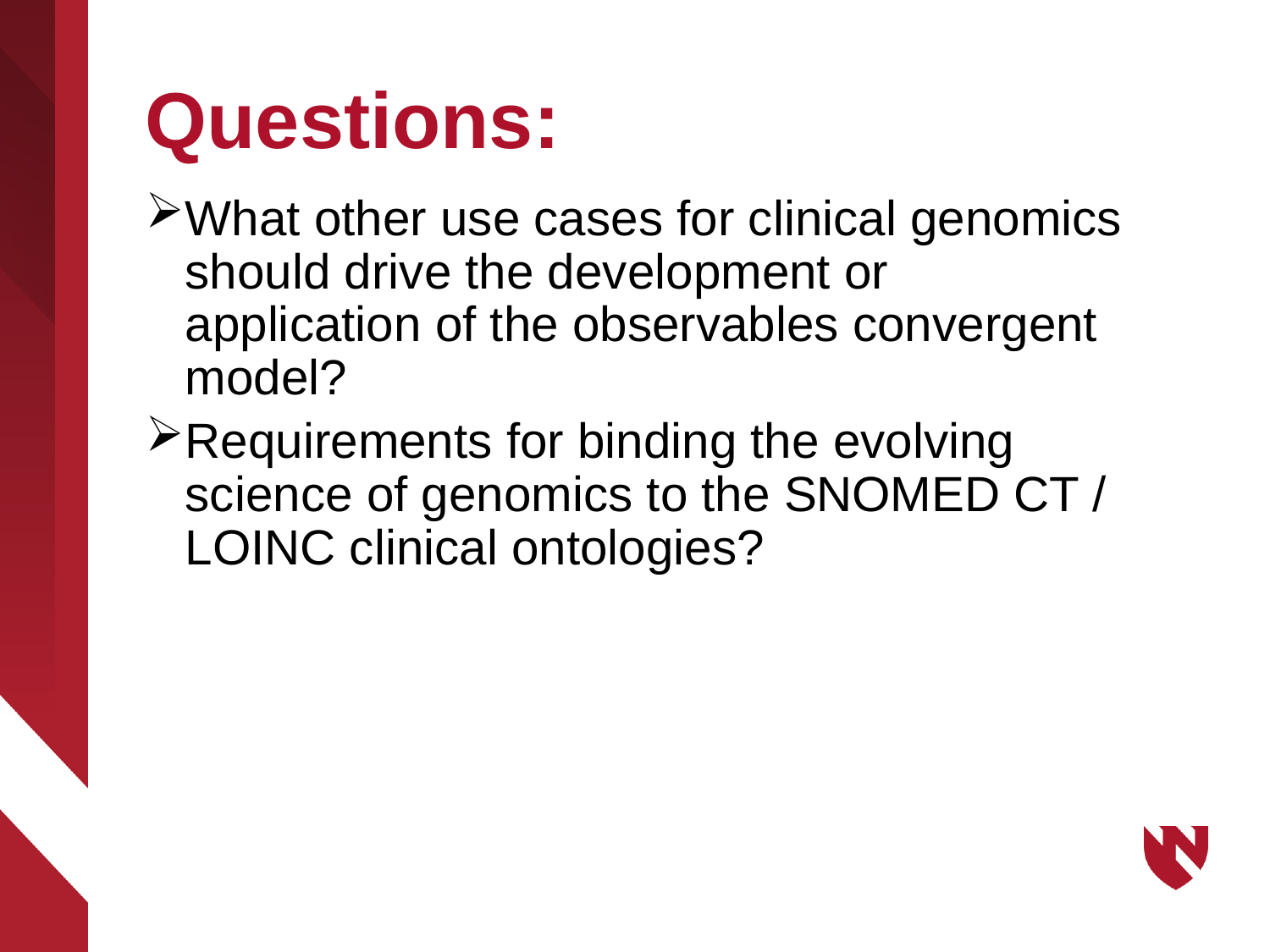

# Questions:
What other use cases for clinical genomics should drive the development or application of the observables convergent model?
Requirements for binding the evolving science of genomics to the SNOMED CT / LOINC clinical ontologies?